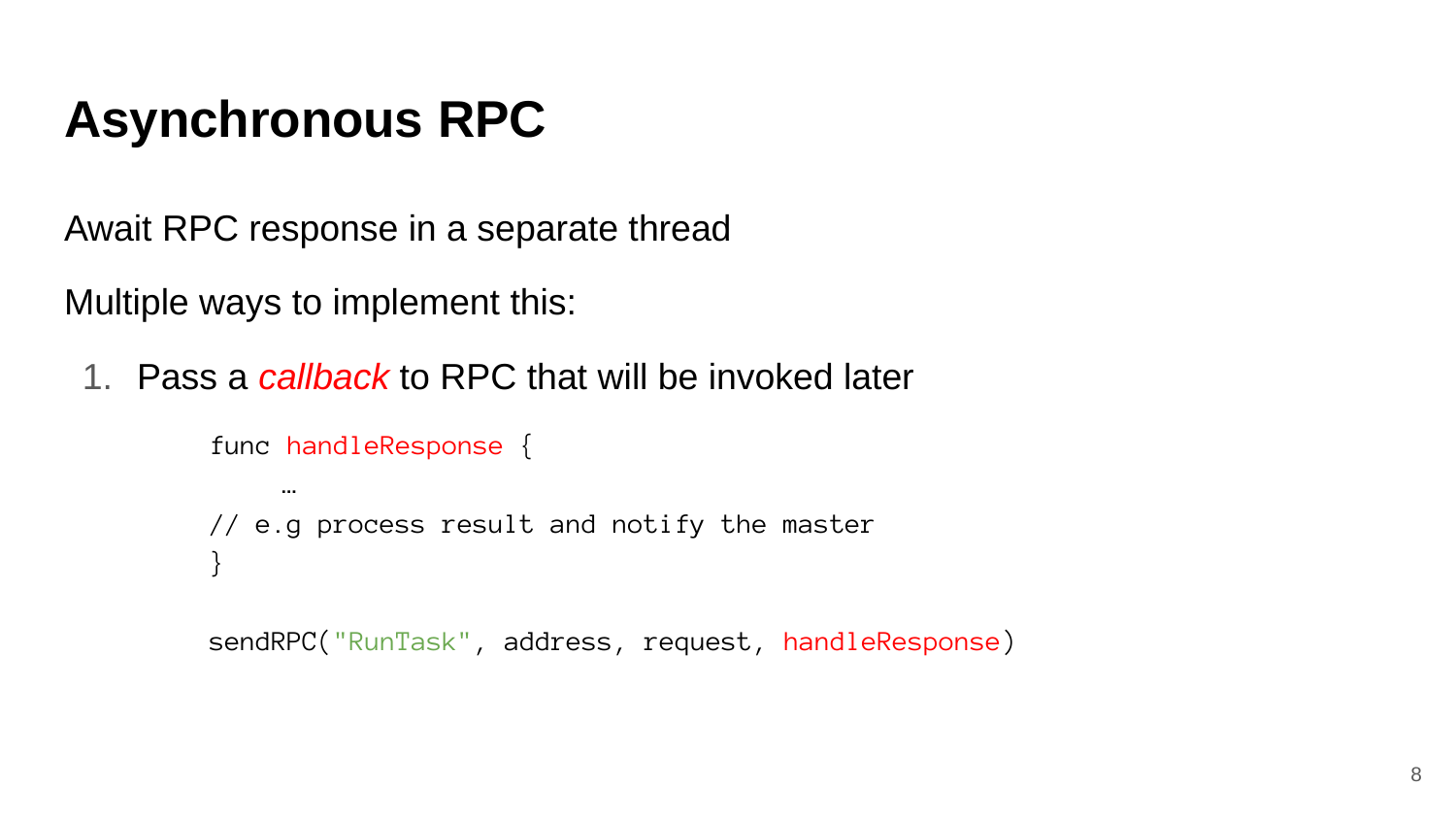

# Asynchronous RPC
Await RPC response in a separate thread
Multiple ways to implement this:
Pass a callback to RPC that will be invoked later
func handleResponse {
	…
// e.g process result and notify the master
}

sendRPC("RunTask", address, request, handleResponse)

8